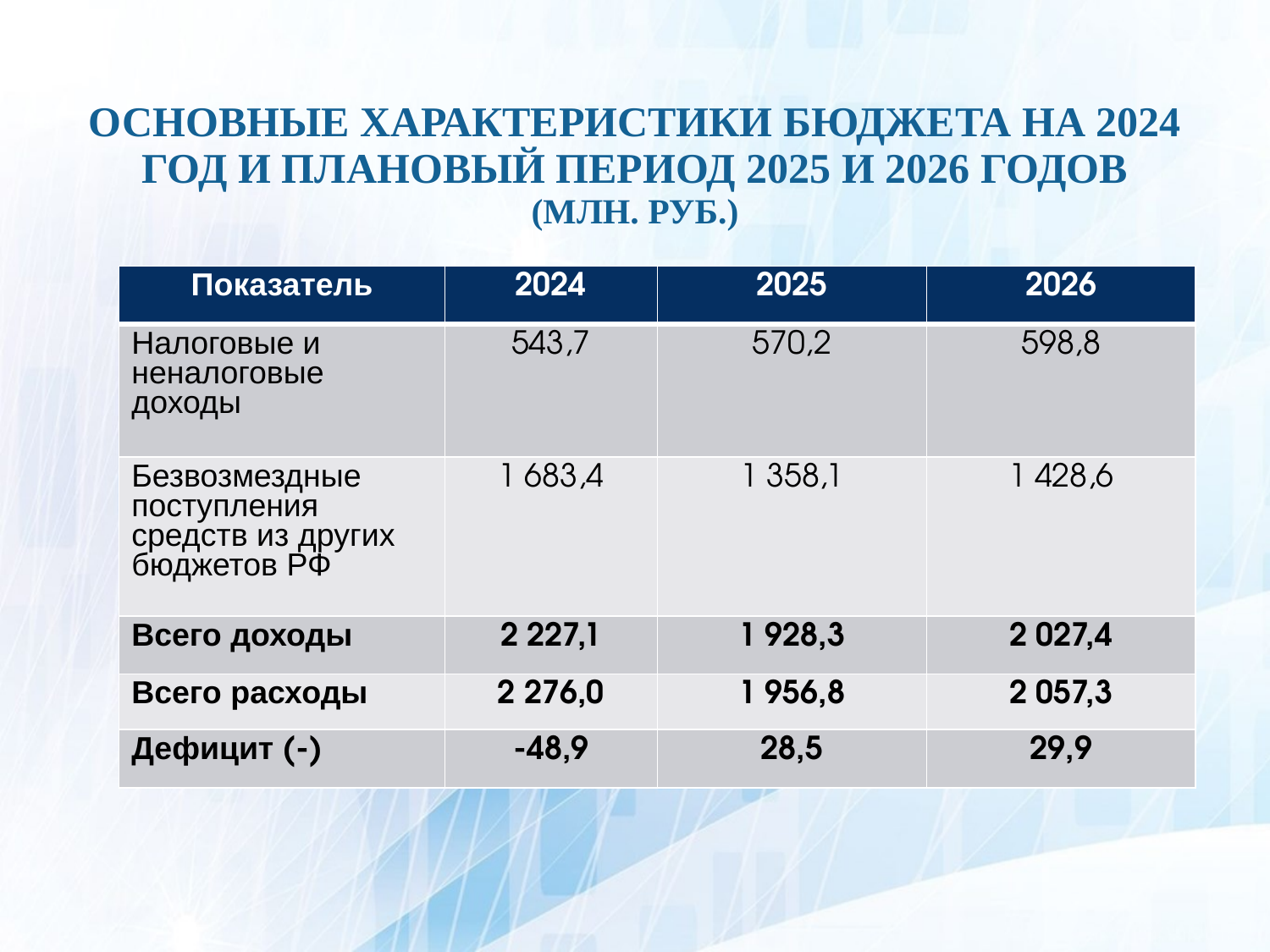

# Основные характеристики бюджета на 2024 год и плановый период 2025 и 2026 годов (млн. руб.)
| Показатель | 2024 | 2025 | 2026 |
| --- | --- | --- | --- |
| Налоговые и неналоговые доходы | 543,7 | 570,2 | 598,8 |
| Безвозмездные поступления средств из других бюджетов РФ | 1 683,4 | 1 358,1 | 1 428,6 |
| Всего доходы | 2 227,1 | 1 928,3 | 2 027,4 |
| Всего расходы | 2 276,0 | 1 956,8 | 2 057,3 |
| Дефицит (-) | -48,9 | 28,5 | 29,9 |